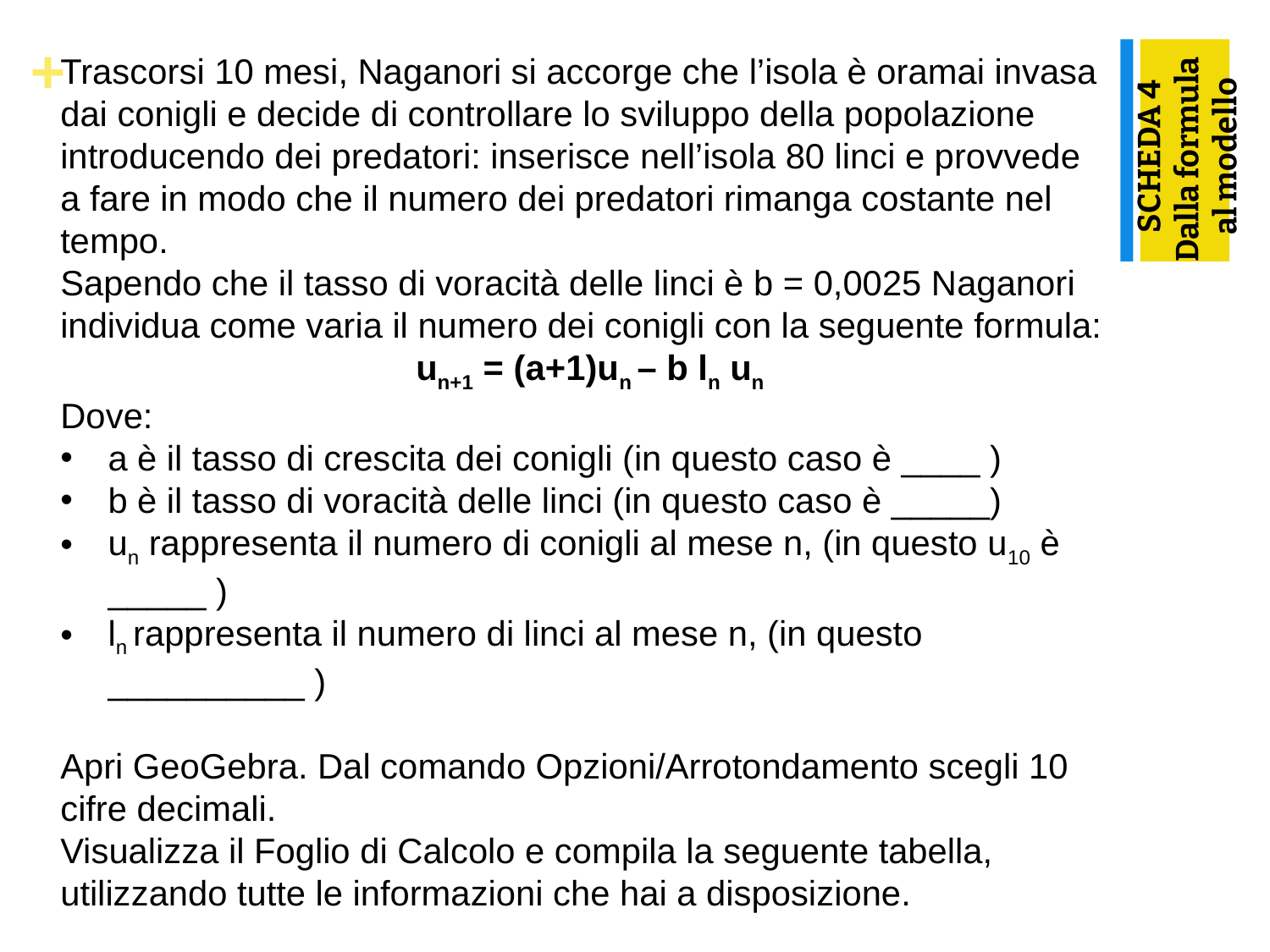

Trascorsi 10 mesi, Naganori si accorge che l’isola è oramai invasa dai conigli e decide di controllare lo sviluppo della popolazione introducendo dei predatori: inserisce nell’isola 80 linci e provvede a fare in modo che il numero dei predatori rimanga costante nel tempo.
Sapendo che il tasso di voracità delle linci è b = 0,0025 Naganori individua come varia il numero dei conigli con la seguente formula:
 un+1 = (a+1)un – b ln un
Dove:
a è il tasso di crescita dei conigli (in questo caso è ____ )
b è il tasso di voracità delle linci (in questo caso è _____)
un rappresenta il numero di conigli al mese n, (in questo u10 è _____ )
ln rappresenta il numero di linci al mese n, (in questo __________ )

Apri GeoGebra. Dal comando Opzioni/Arrotondamento scegli 10 cifre decimali.
Visualizza il Foglio di Calcolo e compila la seguente tabella, utilizzando tutte le informazioni che hai a disposizione.
SCHEDA 4
Dalla formula
al modello